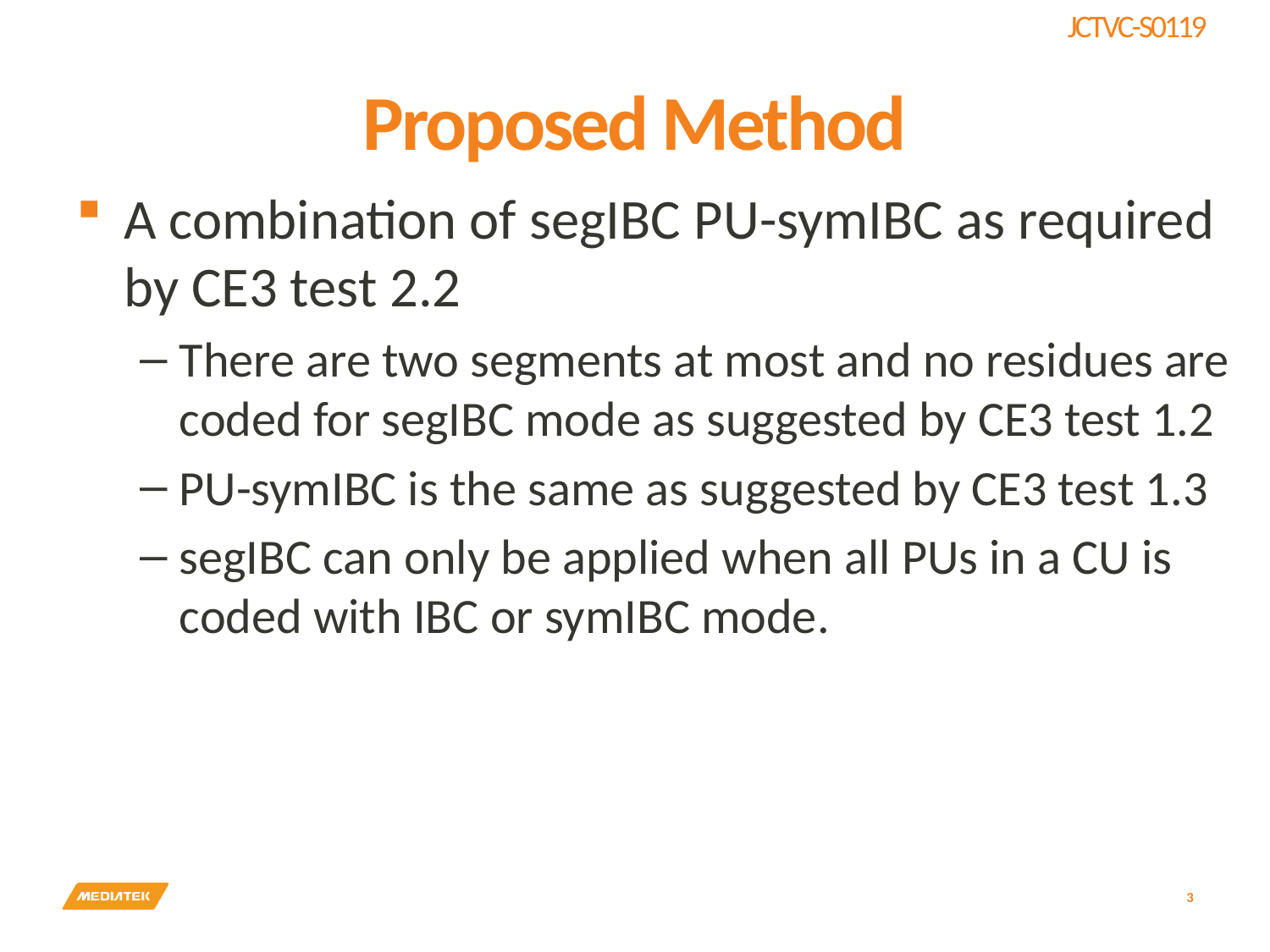

# Proposed Method
A combination of segIBC PU-symIBC as required by CE3 test 2.2
There are two segments at most and no residues are coded for segIBC mode as suggested by CE3 test 1.2
PU-symIBC is the same as suggested by CE3 test 1.3
segIBC can only be applied when all PUs in a CU is coded with IBC or symIBC mode.

3